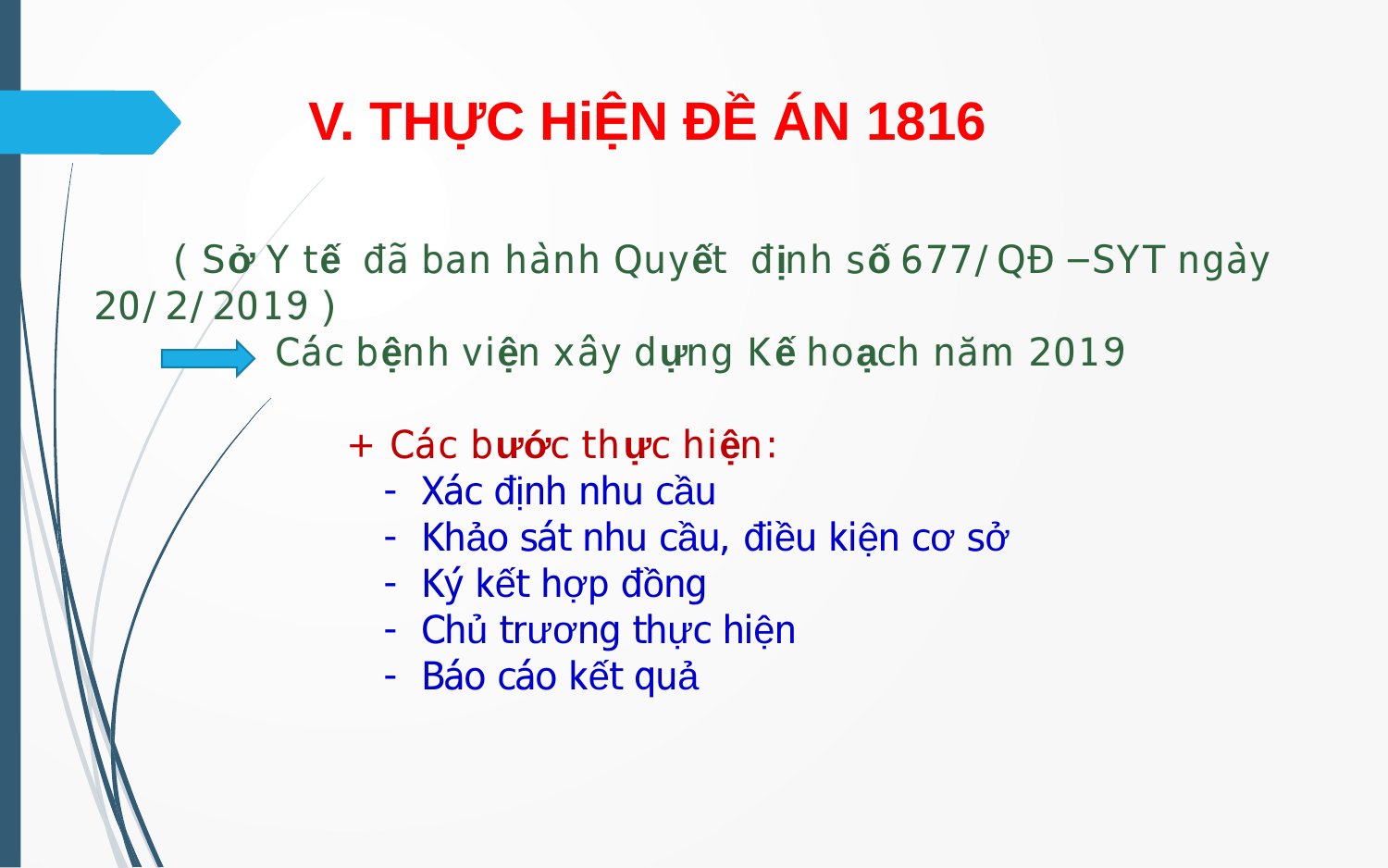

# V. THỰC HiỆN ĐỀ ÁN 1816
       ( Sở Y tế  đã ban hành Quyết  định số 677/QĐ –SYT ngày    20/2/2019 )
                Các bệnh viện xây dựng Kế hoạch năm 2019

                     + Các bước thực hiện:
                        -  Xác định nhu cầu
                        -  Khảo sát nhu cầu, điều kiện cơ sở
                        -  Ký kết hợp đồng
                        -  Chủ trương thực hiện
                        -  Báo cáo kết quả